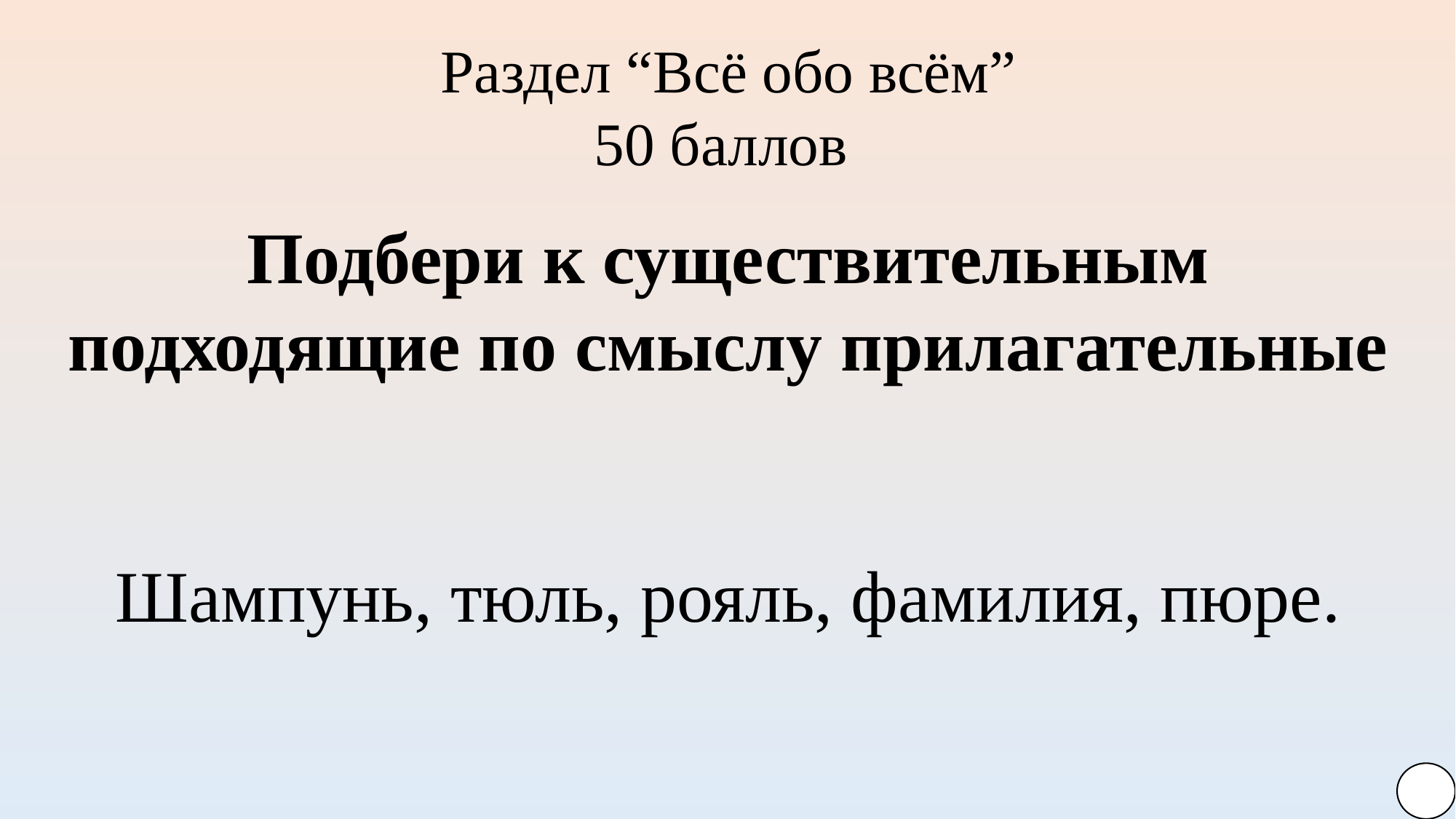

Раздел “Всё обо всём”
50 баллов

Подбери к существительным подходящие по смыслу прилагательные

Шампунь, тюль, рояль, фамилия, пюре.